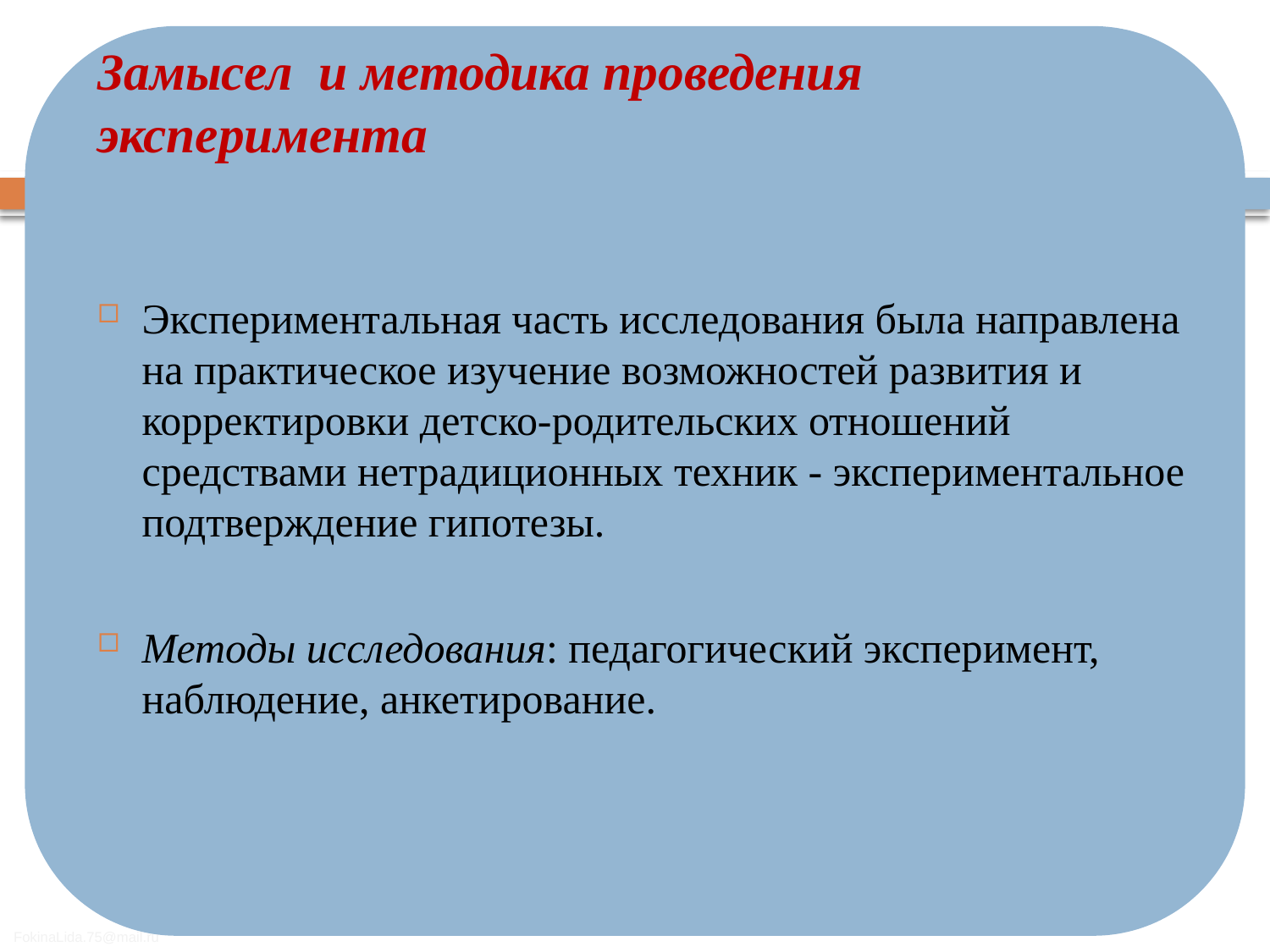

# Замысел  и методика проведения эксперимента

Экспериментальная часть исследования была направлена на практическое изучение возможностей развития и корректировки детско-родительских отношений средствами нетрадиционных техник - экспериментальное подтверждение гипотезы.

Методы исследования: педагогический эксперимент, наблюдение, анкетирование.